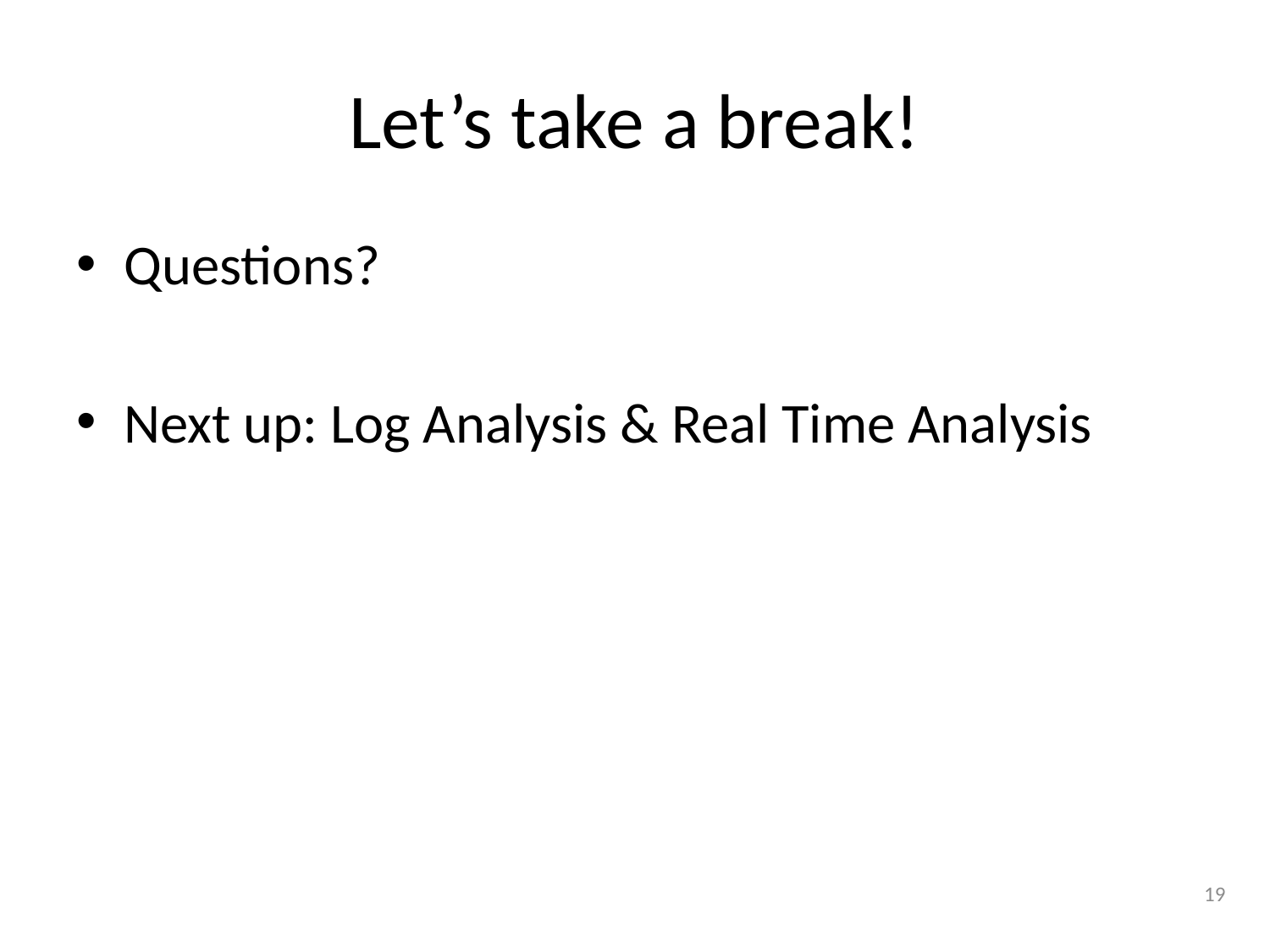

# Let’s take a break!
Questions?

Next up: Log Analysis & Real Time Analysis
19